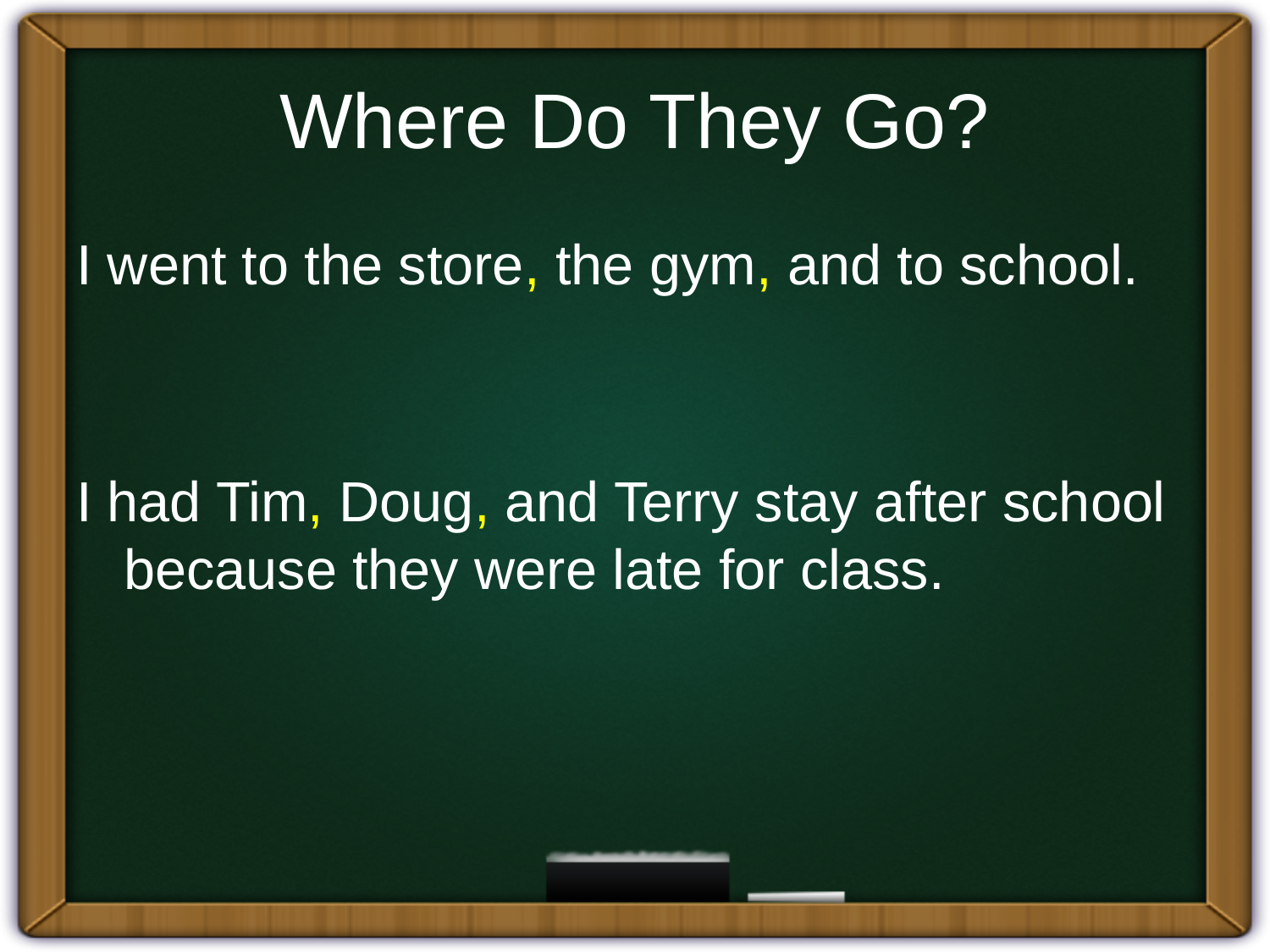

# Where Do They Go?
I went to the store, the gym, and to school.

I had Tim, Doug, and Terry stay after school because they were late for class.